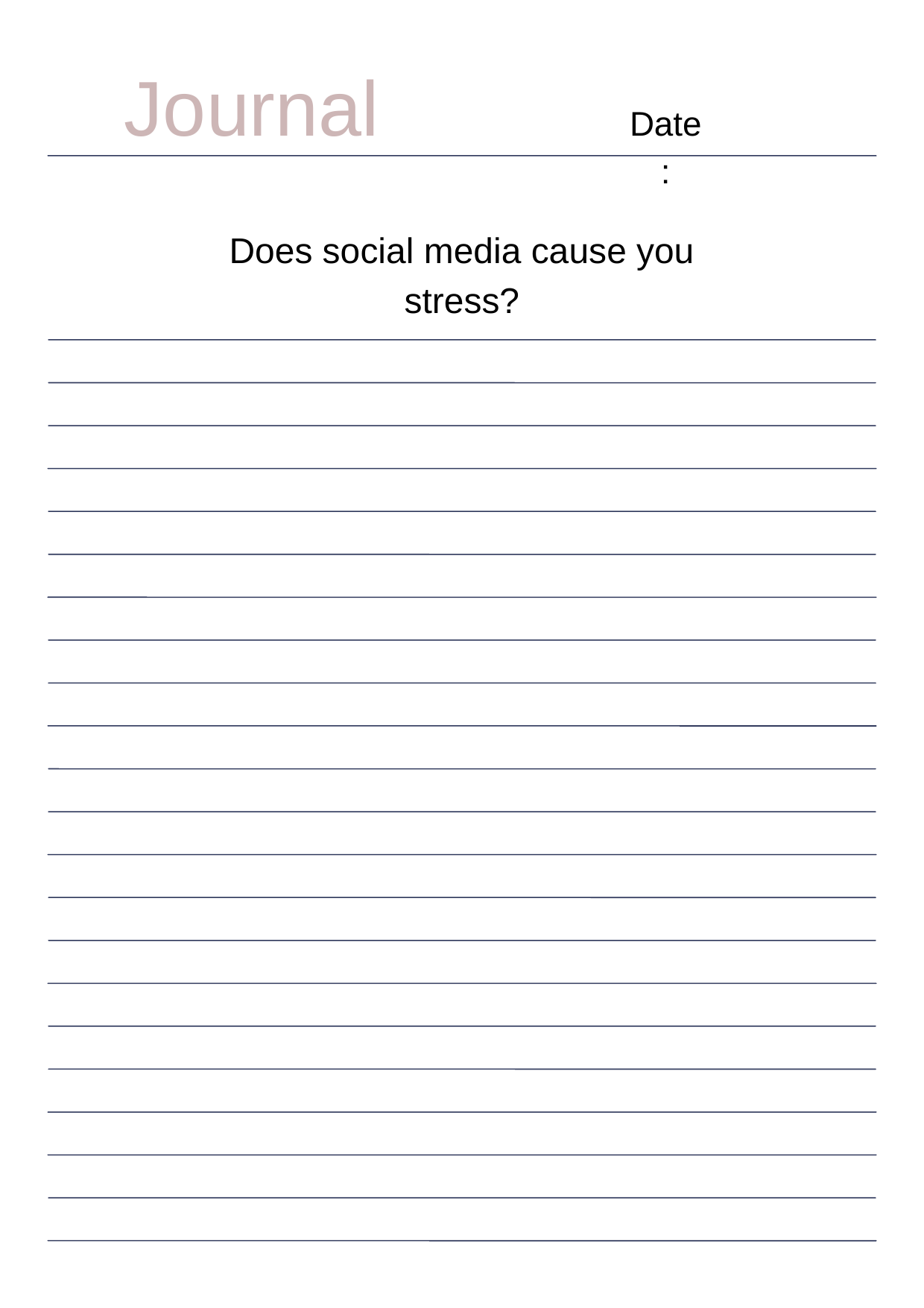

Journal
Date:

Does social media cause you stress?